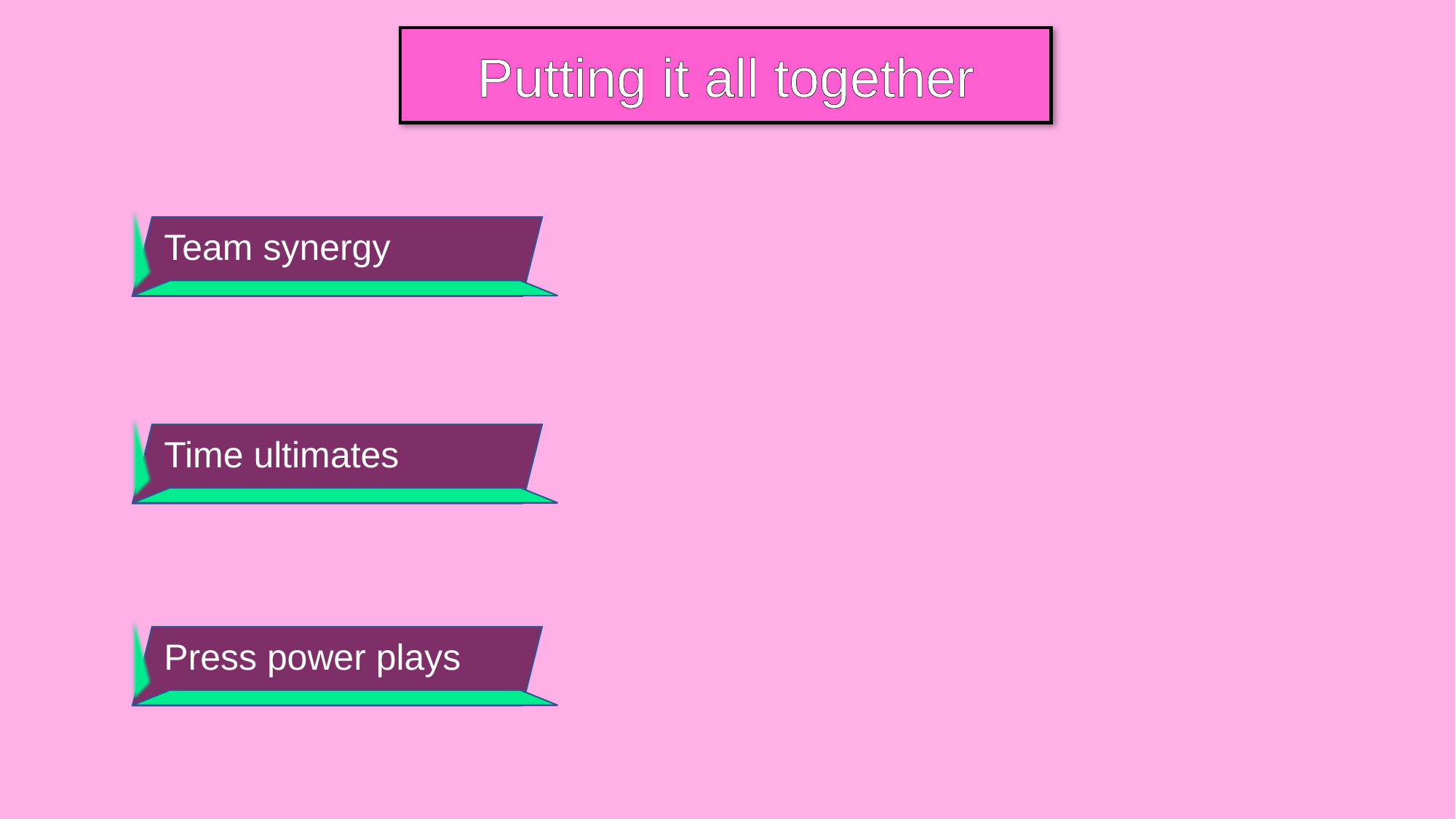

Putting it all together

Team synergy

Time ultimates

Press power plays